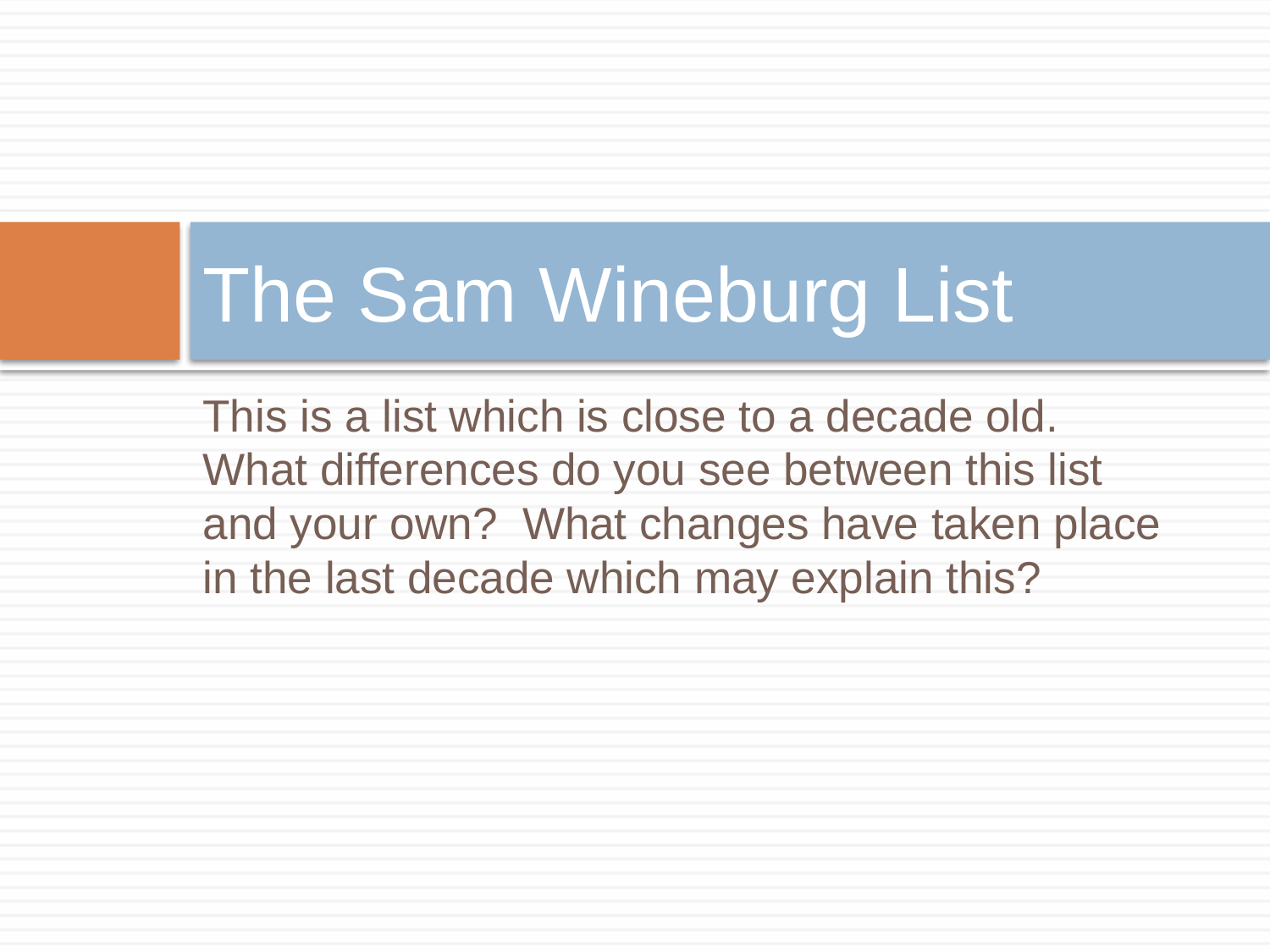

# The Sam Wineburg List
This is a list which is close to a decade old.  What differences do you see between this list and your own?  What changes have taken place in the last decade which may explain this?